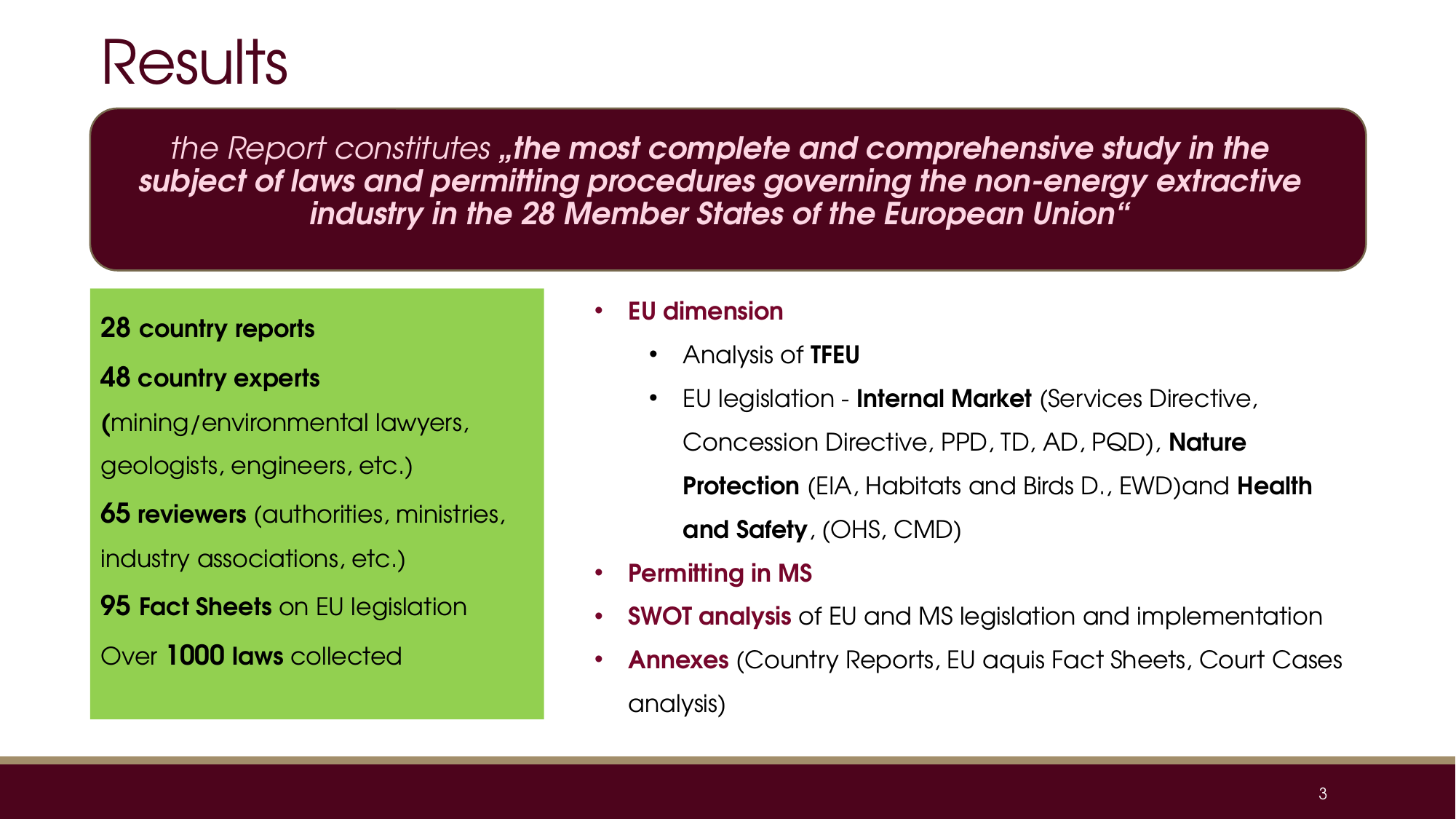

# Results

the Report constitutes „the most complete and comprehensive study in the subject of laws and permitting procedures governing the non-energy extractive industry in the 28 Member States of the European Union“

EU dimension
Analysis of TFEU
EU legislation - Internal Market (Services Directive, Concession Directive, PPD, TD, AD, PQD), Nature Protection (EIA, Habitats and Birds D., EWD)and Health and Safety, (OHS, CMD)
Permitting in MS
SWOT analysis of EU and MS legislation and implementation
Annexes (Country Reports, EU aquis Fact Sheets, Court Cases analysis)

28 country reports
48 country experts (mining/environmental lawyers, geologists, engineers, etc.)
65 reviewers (authorities, ministries, industry associations, etc.)
95 Fact Sheets on EU legislation
Over 1000 laws collected

3